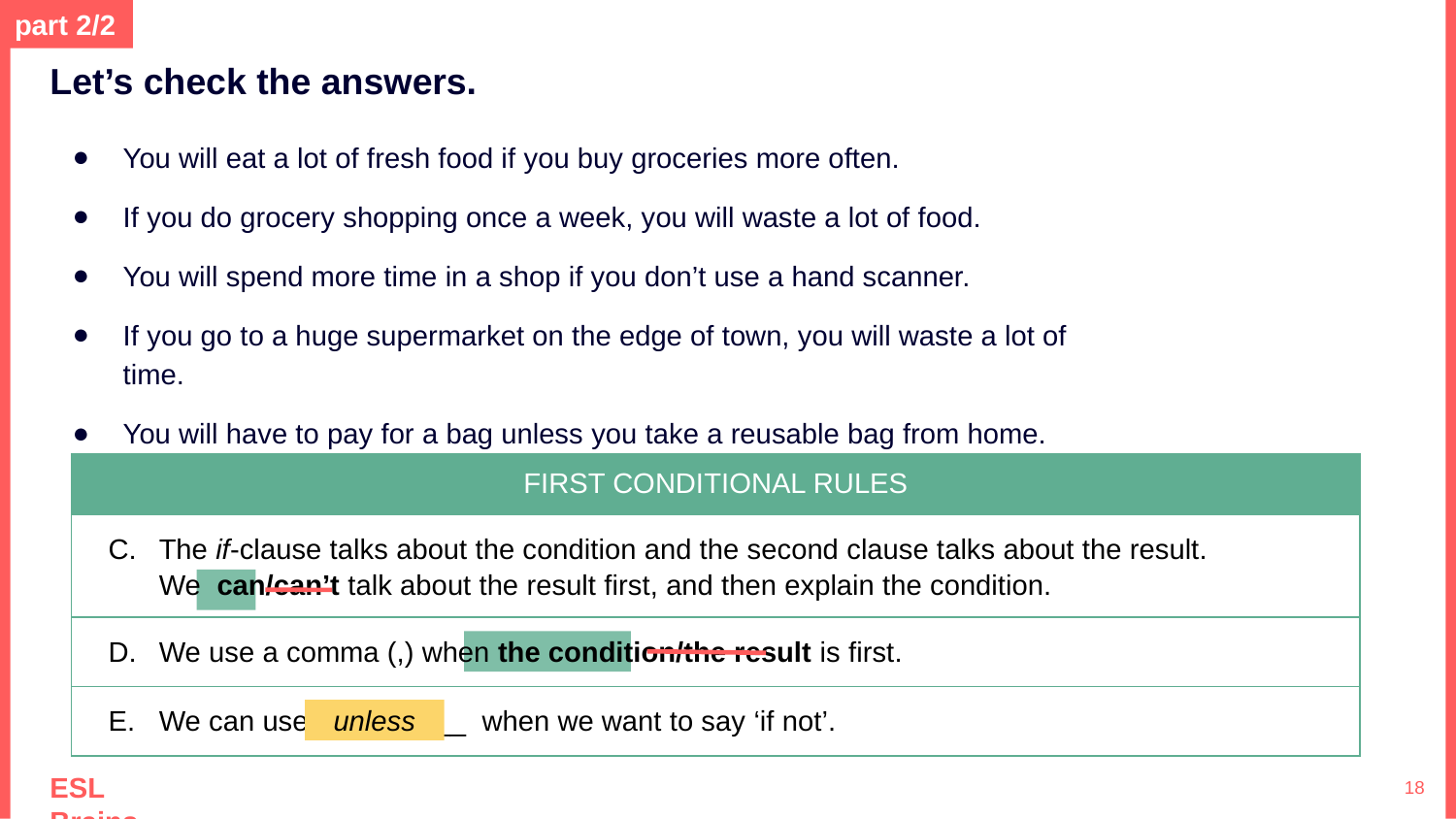

part 2/2
Let’s check the answers.
You will eat a lot of fresh food if you buy groceries more often.
If you do grocery shopping once a week, you will waste a lot of food.
You will spend more time in a shop if you don’t use a hand scanner.
If you go to a huge supermarket on the edge of town, you will waste a lot of time.
You will have to pay for a bag unless you take a reusable bag from home.
| FIRST CONDITIONAL RULES |  |  |
| --- | --- | --- |
| The if-clause talks about the condition and the second clause talks about the result. We can/can’t talk about the result first, and then explain the condition. |  |  |
| We use a comma (,) when the condition/the result is first. |  |  |
| We can use \_\_\_\_\_\_\_\_\_ when we want to say ‘if not’. |  |  |

unless
18